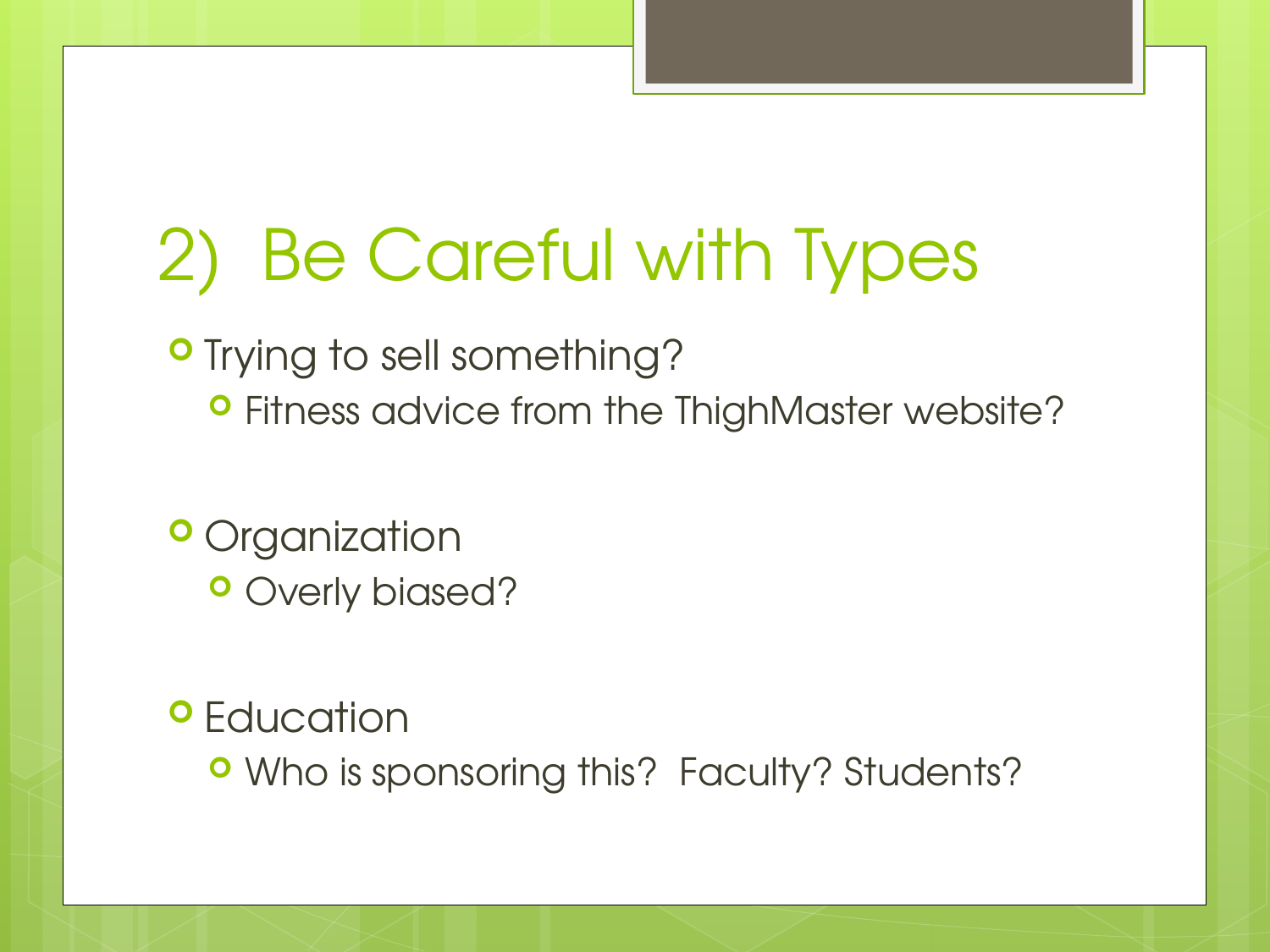

# 2)  Be Careful with Types
Trying to sell something?
Fitness advice from the ThighMaster website?

Organization
Overly biased?

Education
Who is sponsoring this?  Faculty? Students?